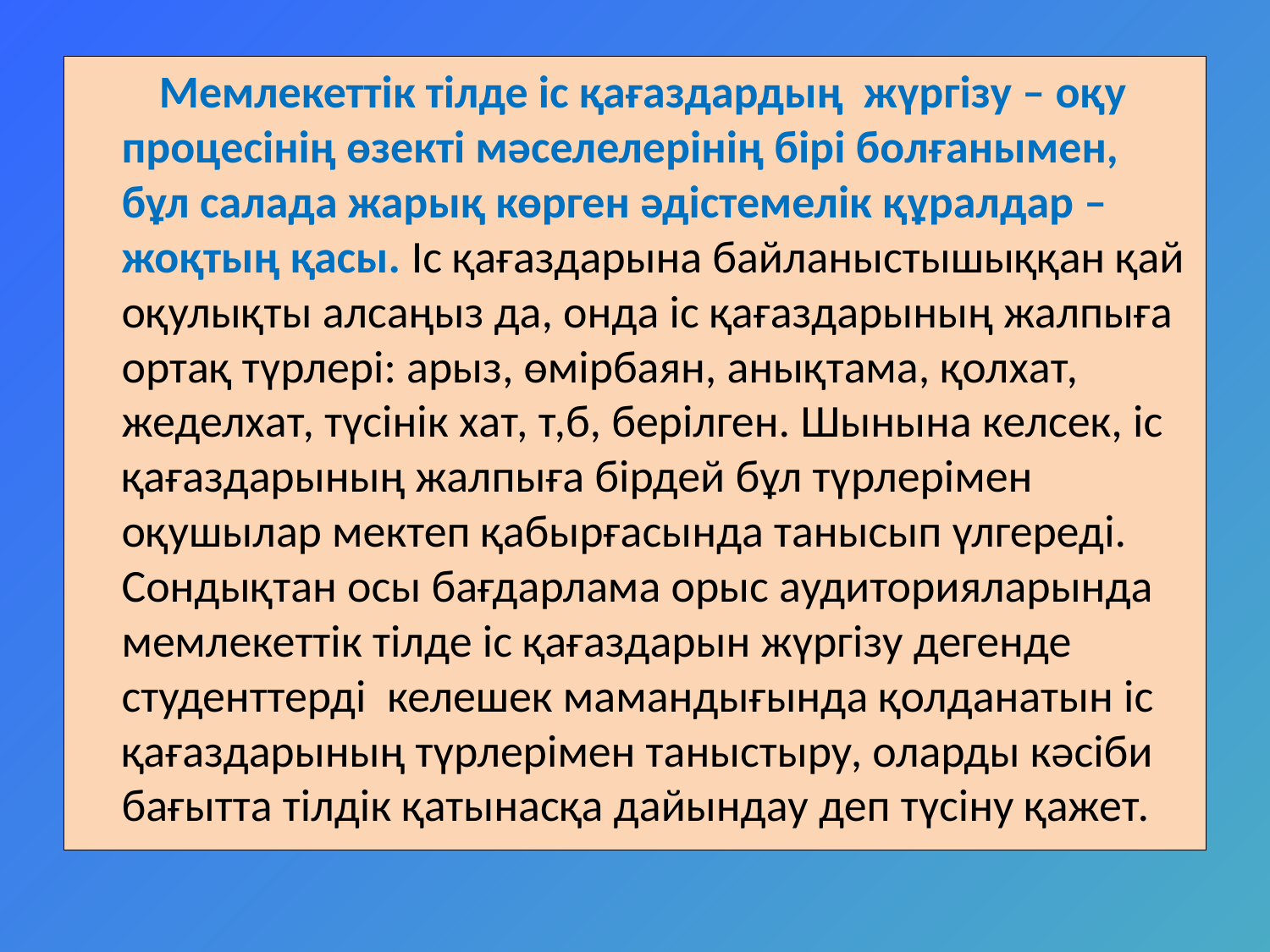

Мемлекеттік тілде іс қағаздардың  жүргізу – оқу процесінің өзекті мәселелерінің бірі болғанымен, бұл салада жарық көрген әдістемелік құралдар – жоқтың қасы. Іс қағаздарына байланыстышыққан қай оқулықты алсаңыз да, онда іс қағаздарының жалпыға ортақ түрлері: арыз, өмірбаян, анықтама, қолхат, жеделхат, түсінік хат, т,б, берілген. Шынына келсек, іс қағаздарының жалпыға бірдей бұл түрлерімен оқушылар мектеп қабырғасында танысып үлгереді. Сондықтан осы бағдарлама орыс аудиторияларында мемлекеттік тілде іс қағаздарын жүргізу дегенде студенттерді  келешек мамандығында қолданатын іс қағаздарының түрлерімен таныстыру, оларды кәсіби бағытта тілдік қатынасқа дайындау деп түсіну қажет.